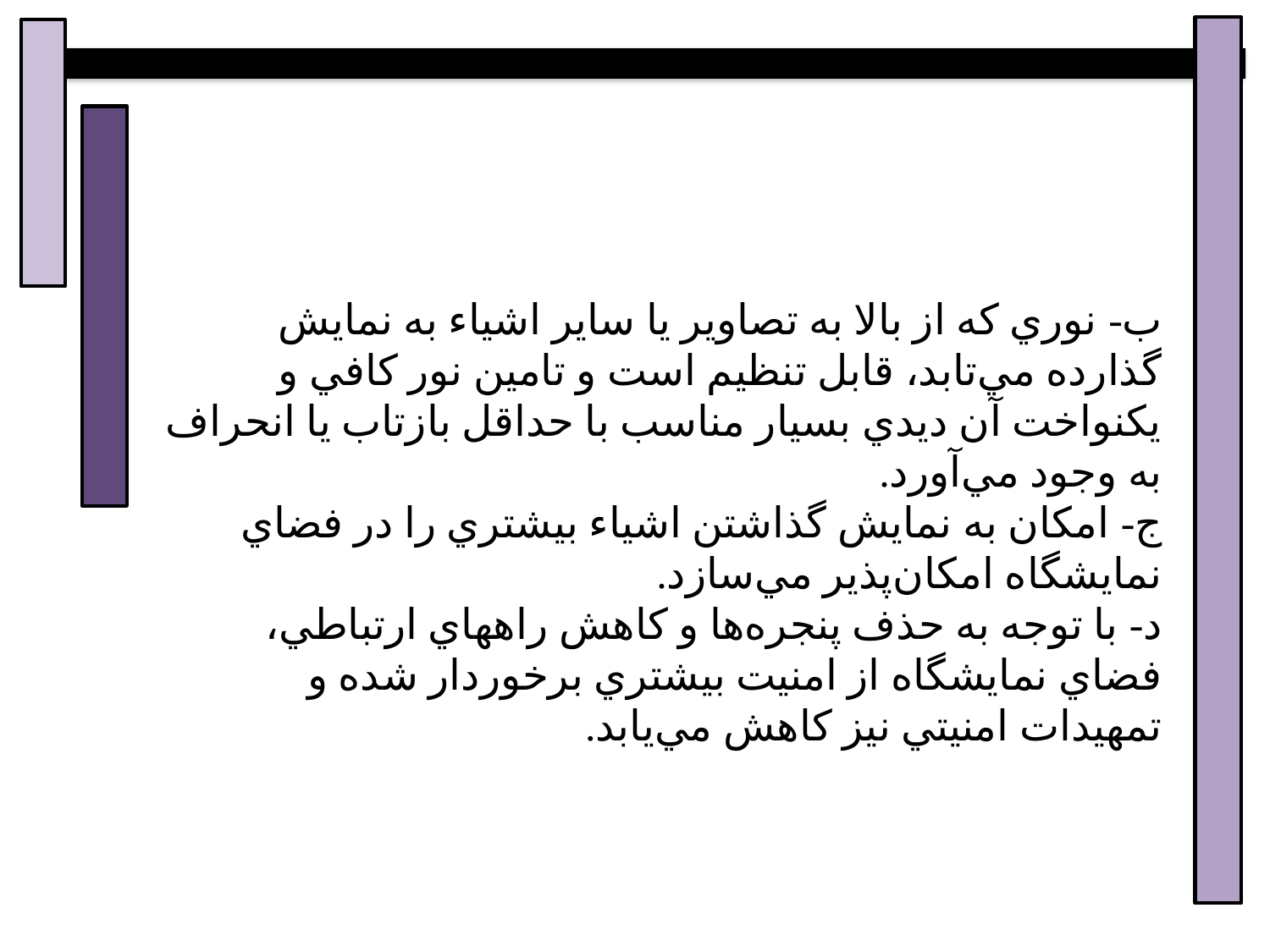

ب- نوري كه از بالا به تصاوير يا ساير اشياء به نمايش گذارده مي‌تابد، قابل تنظيم است و تامين نور كافي و يكنواخت آن ديدي بسيار مناسب با حداقل بازتاب يا انحراف به وجود مي‌آورد.
ج- امكان به نمايش گذاشتن اشياء بيشتري را در فضاي نمايشگاه امكان‌پذير مي‌سازد.
د- با توجه به حذف پنجره‌ها و كاهش راههاي ارتباطي، فضاي نمايشگاه از امنيت بيشتري برخوردار شده و تمهيدات امنيتي نيز كاهش مي‌يابد.